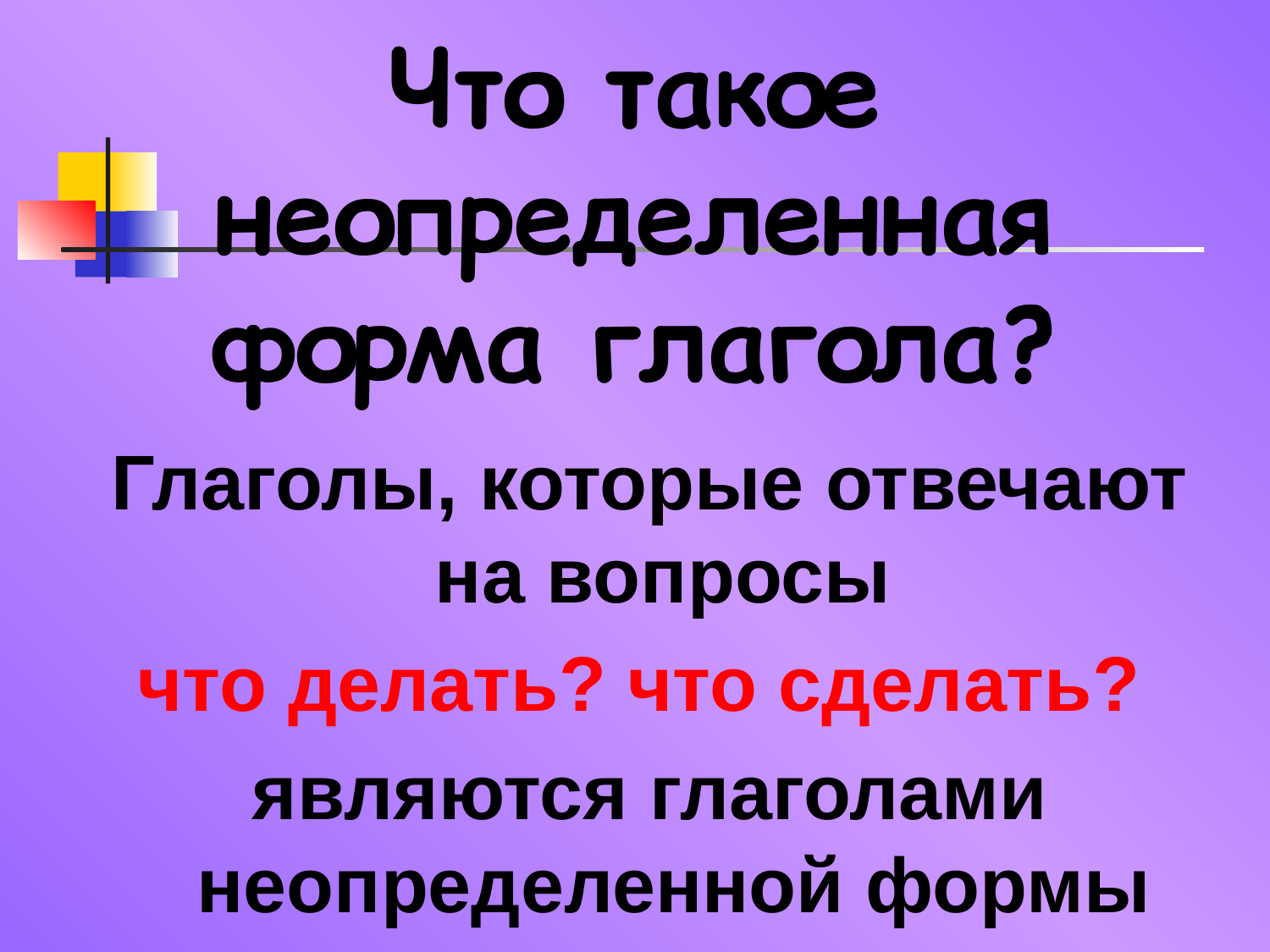

# Что такое неопределенная форма глагола?
Глаголы, которые отвечают на вопросы
что делать? что сделать?
являются глаголами неопределенной формы